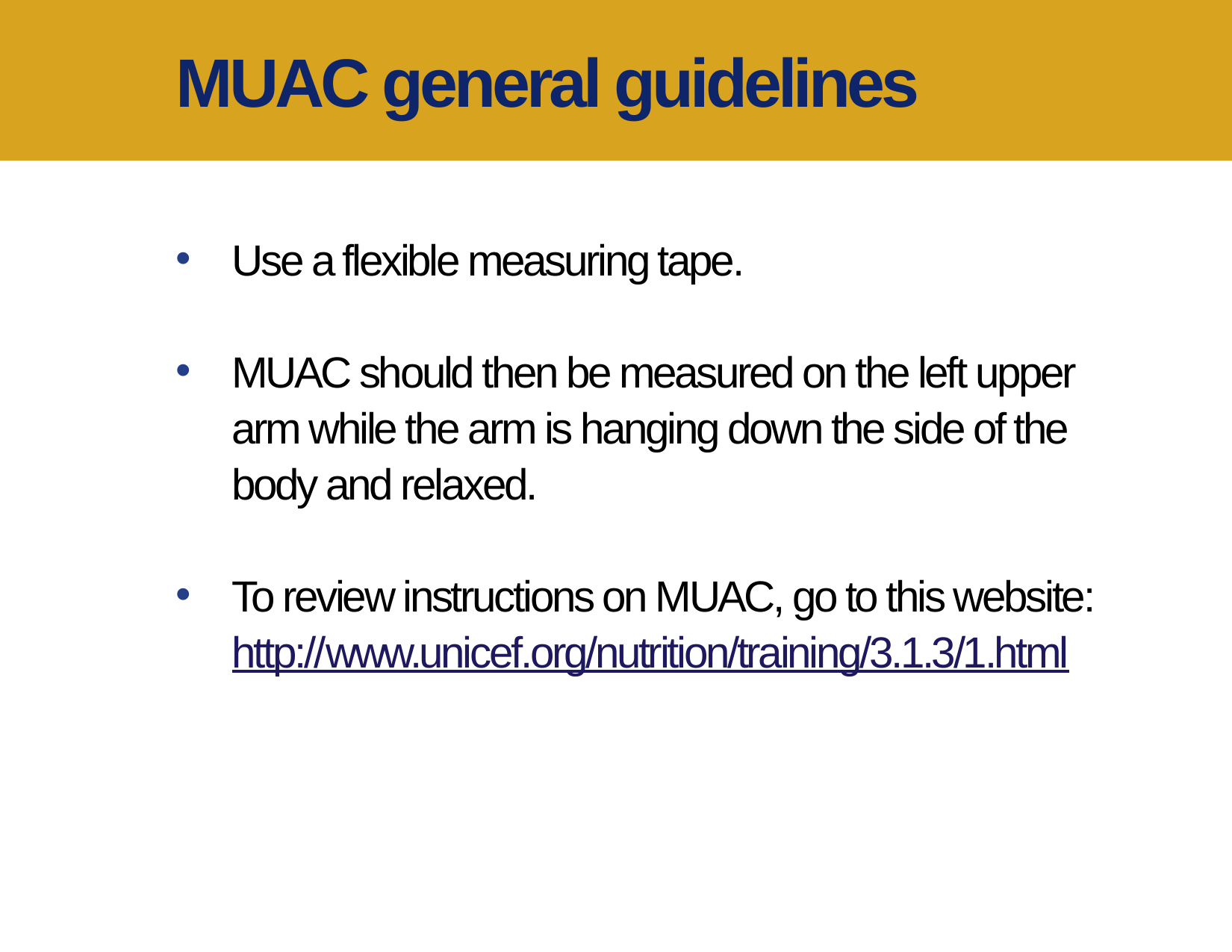

MUAC general guidelines
Use a flexible measuring tape.

MUAC should then be measured on the left upper arm while the arm is hanging down the side of the body and relaxed.

To review instructions on MUAC, go to this website: http://www.unicef.org/nutrition/training/3.1.3/1.html